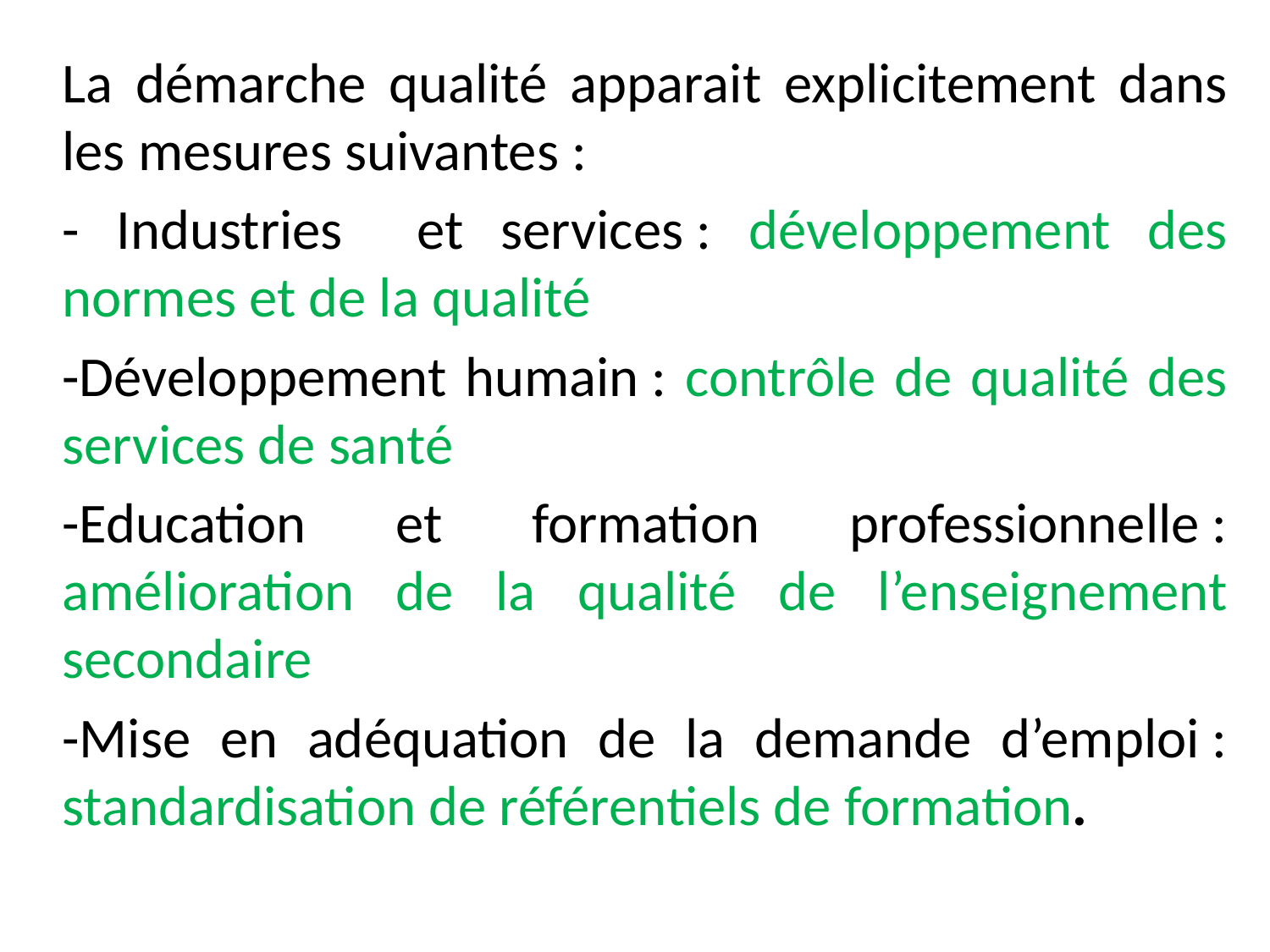

La démarche qualité apparait explicitement dans les mesures suivantes :
- Industries  et services : développement des normes et de la qualité
-Développement humain : contrôle de qualité des services de santé
-Education et formation professionnelle : amélioration de la qualité de l’enseignement secondaire
-Mise en adéquation de la demande d’emploi : standardisation de référentiels de formation.